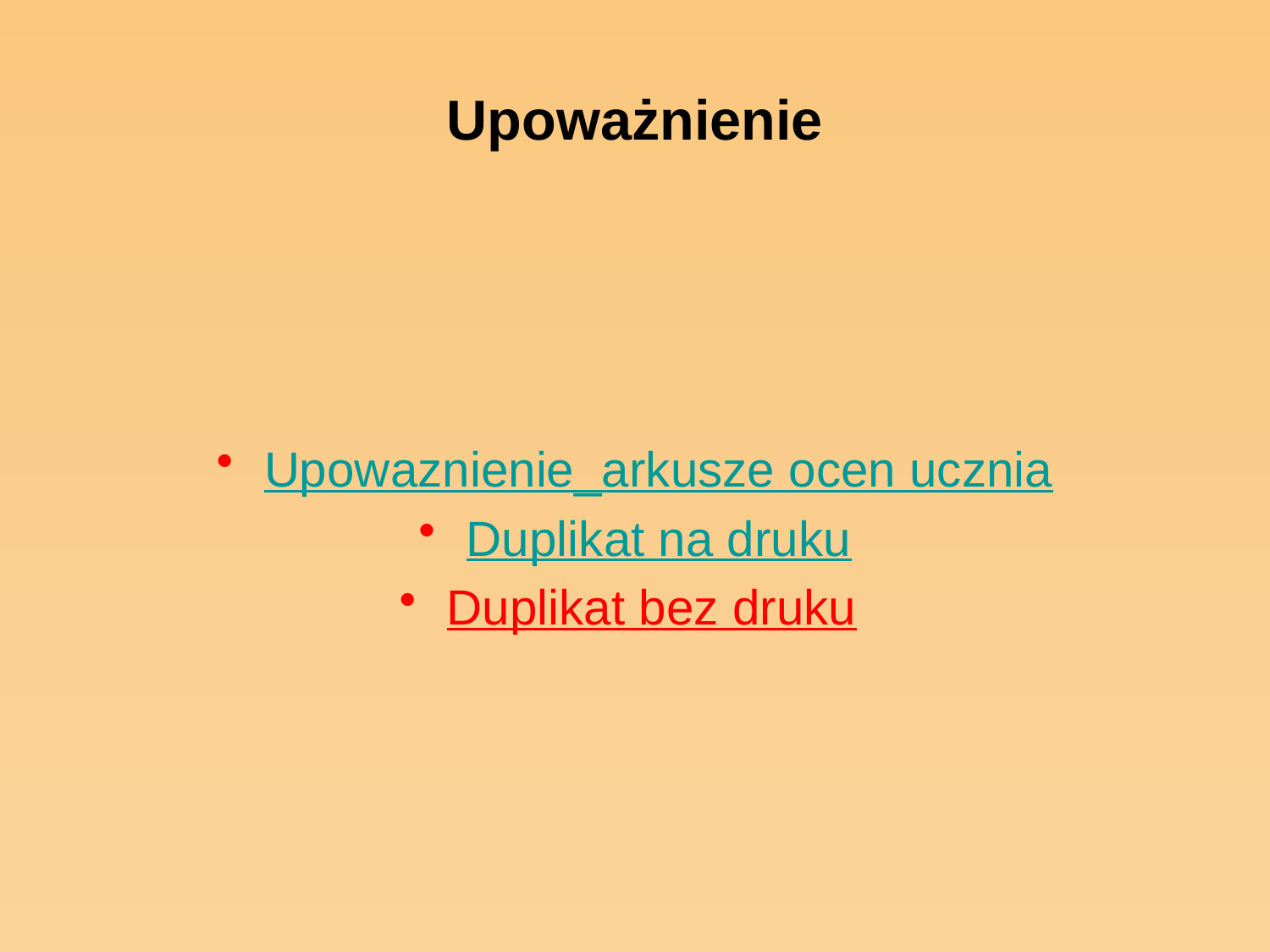

# Upoważnienie
Upowaznienie_arkusze ocen ucznia
Duplikat na druku
Duplikat bez druku